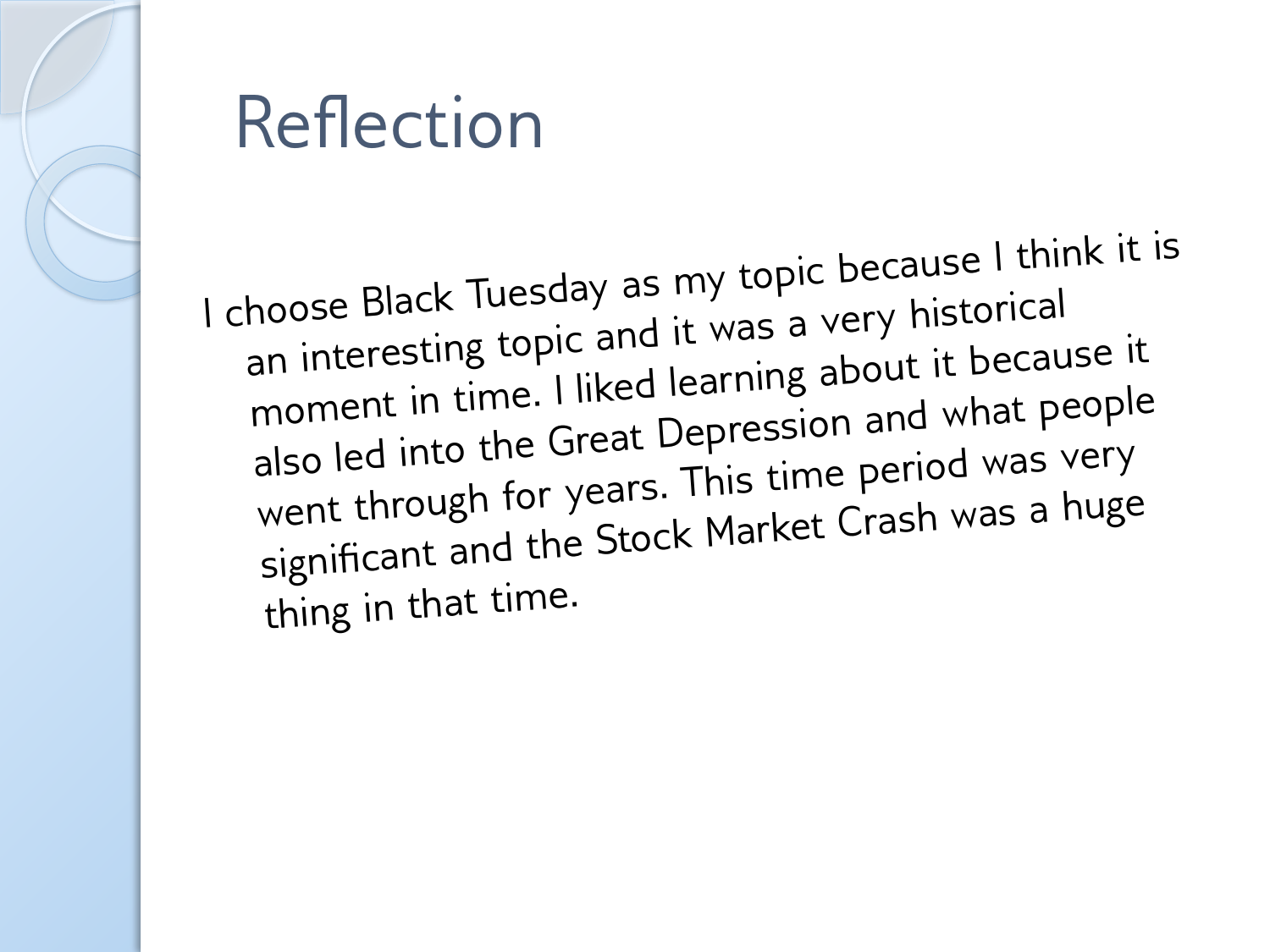

# Reflection
I choose Black Tuesday as my topic because I think it is an interesting topic and it was a very historical moment in time. I liked learning about it because it also led into the Great Depression and what people went through for years. This time period was very significant and the Stock Market Crash was a huge thing in that time.